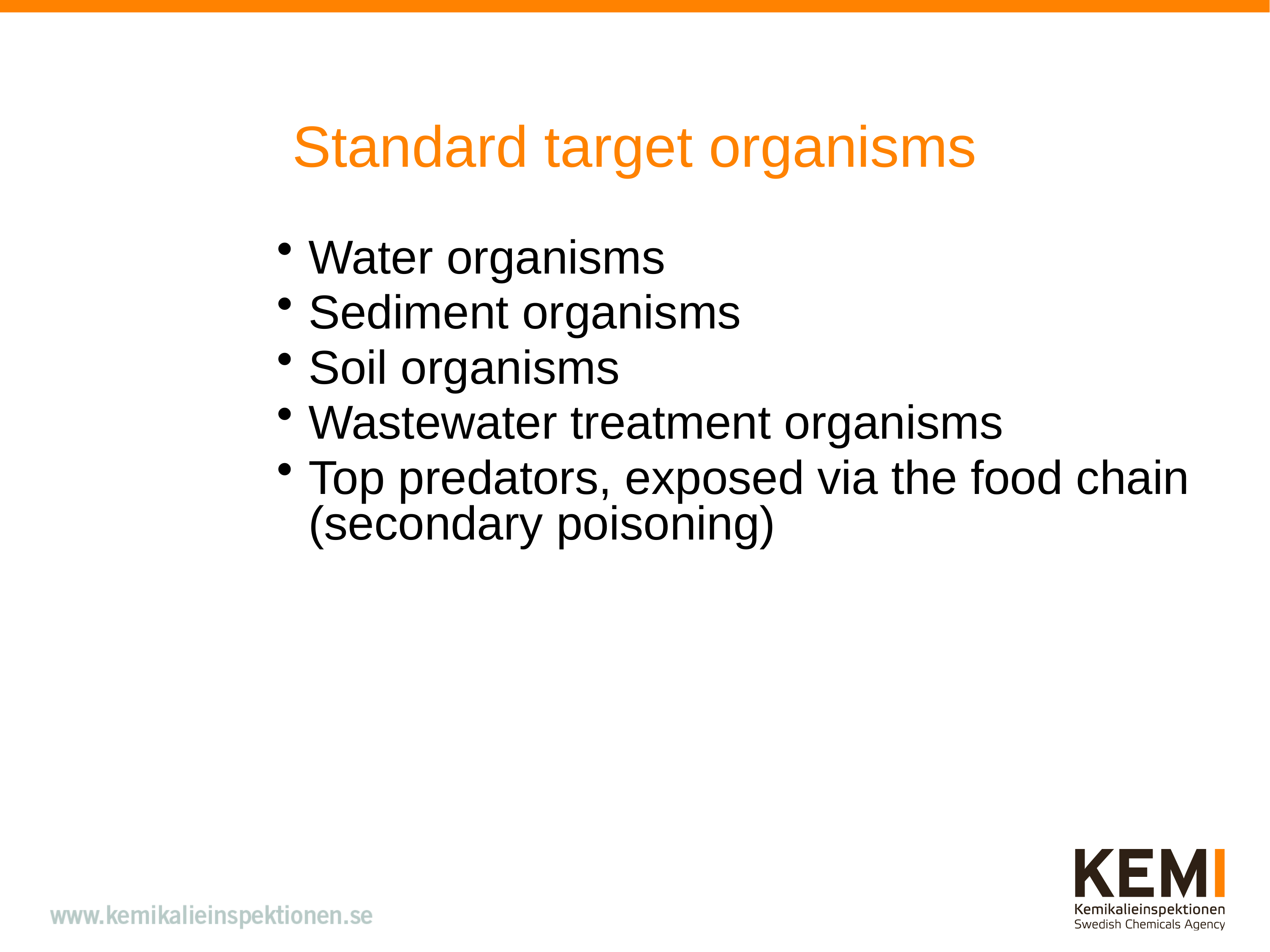

# Standard target organisms
Water organisms
Sediment organisms
Soil organisms
Wastewater treatment organisms
Top predators, exposed via the food chain (secondary poisoning)